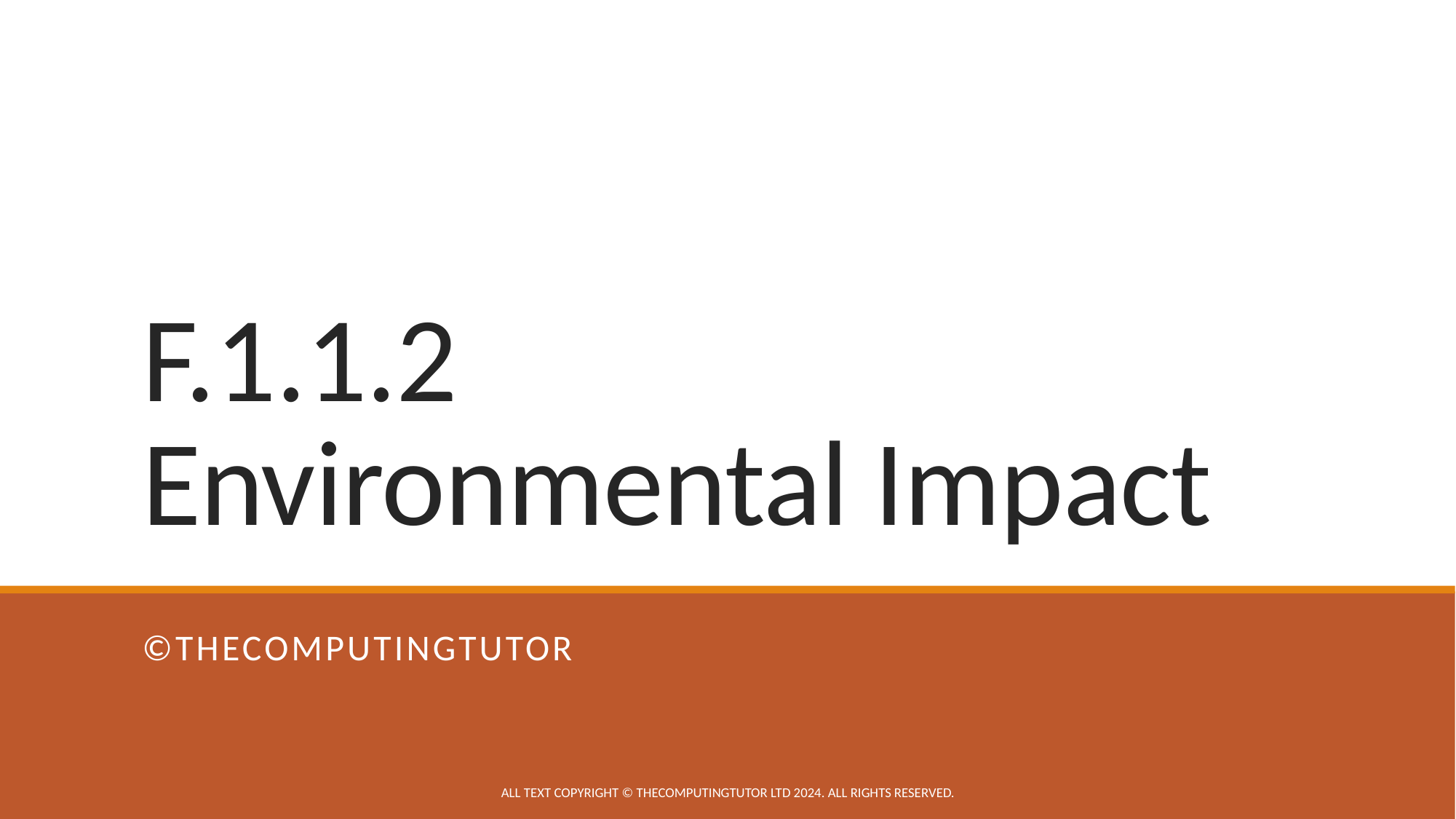

# F.1.1.2 Environmental Impact

©TheComputingTutor

All text copyright © TheComputingTutor Ltd 2024. All rights Reserved.